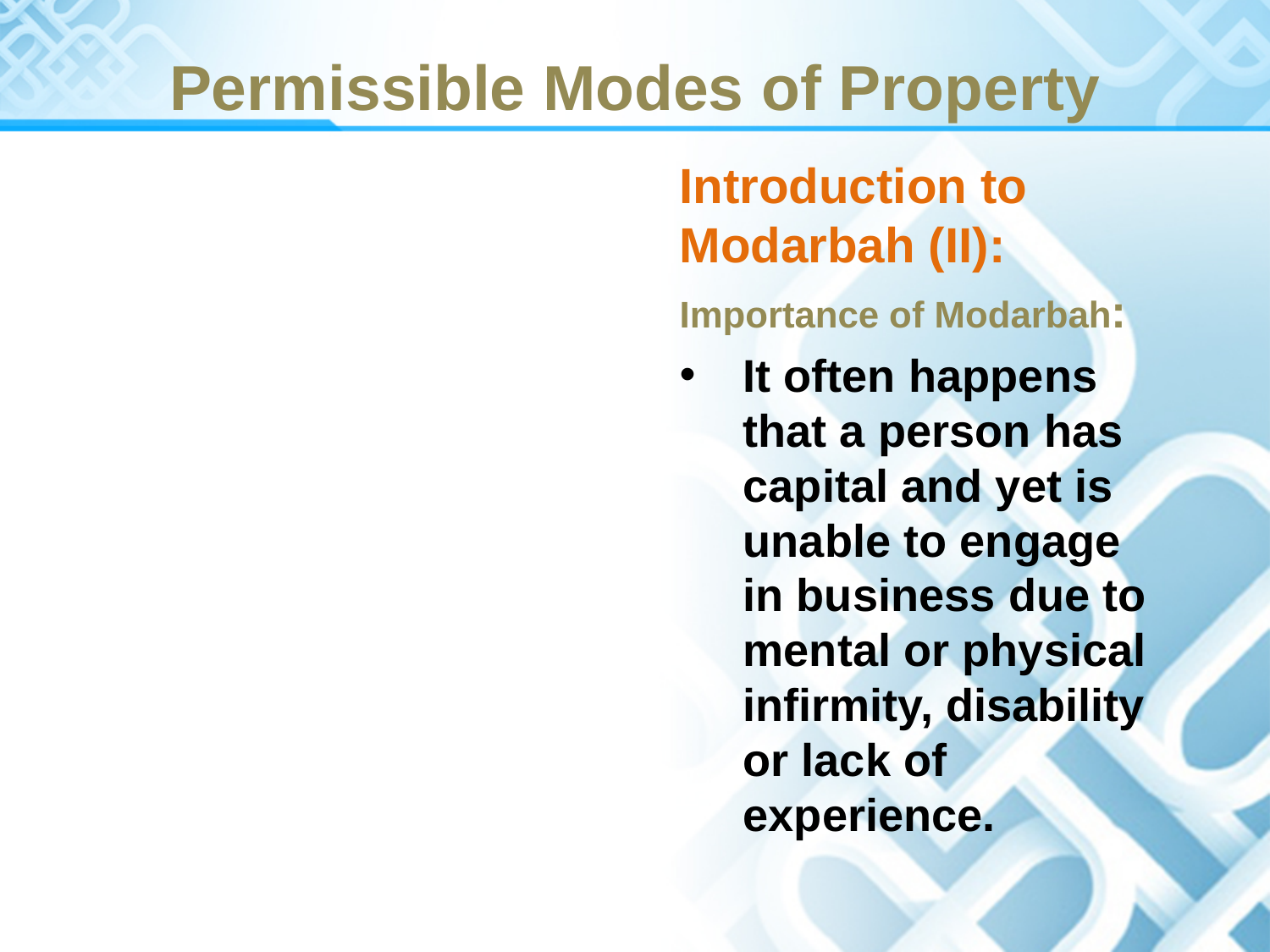

Permissible Modes of Property
Introduction to Modarbah (II):
Importance of Modarbah:
It often happens that a person has capital and yet is unable to engage in business due to mental or physical infirmity, disability or lack of experience.